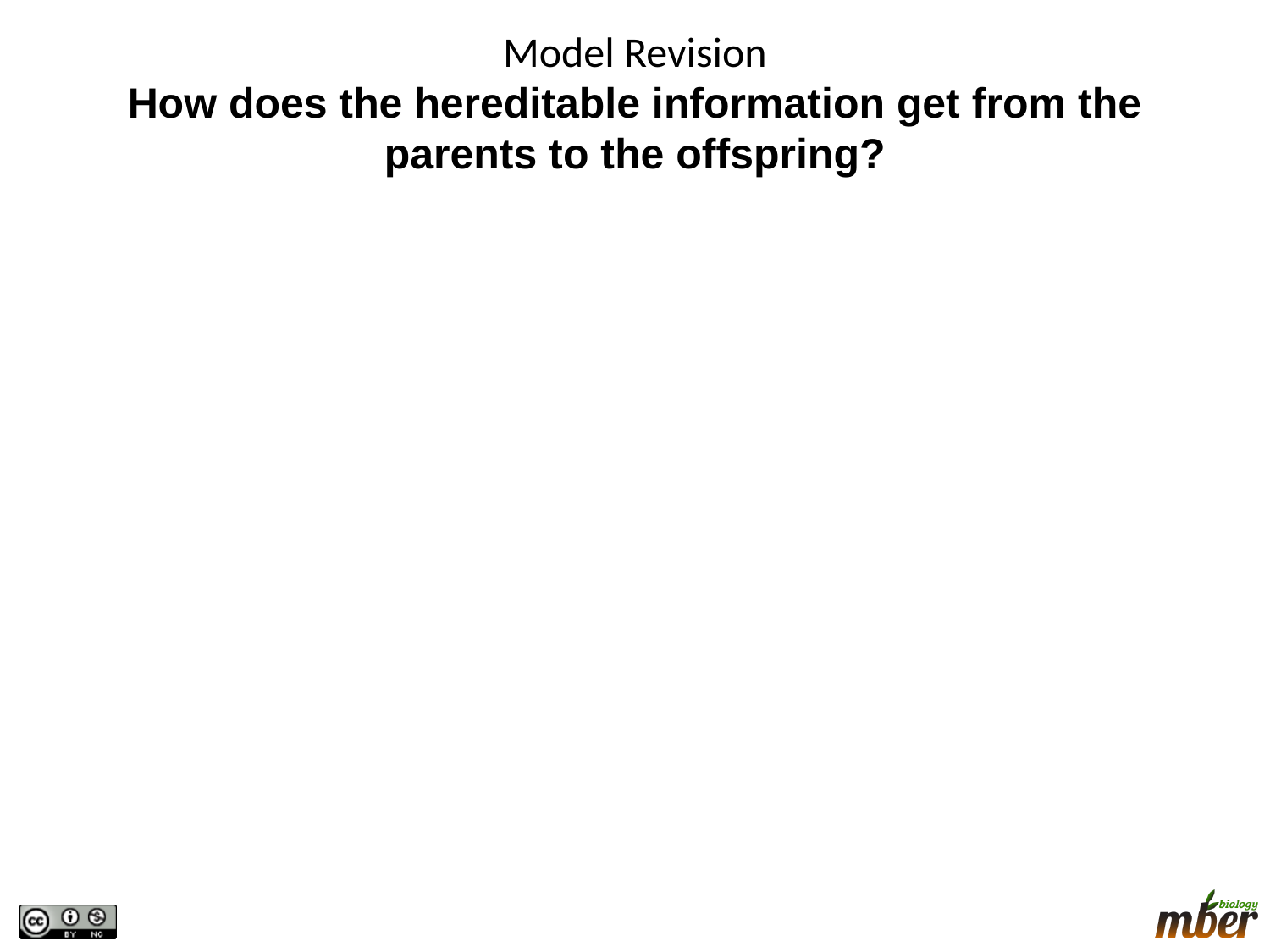

# Model Revision How does the hereditable information get from the parents to the offspring?